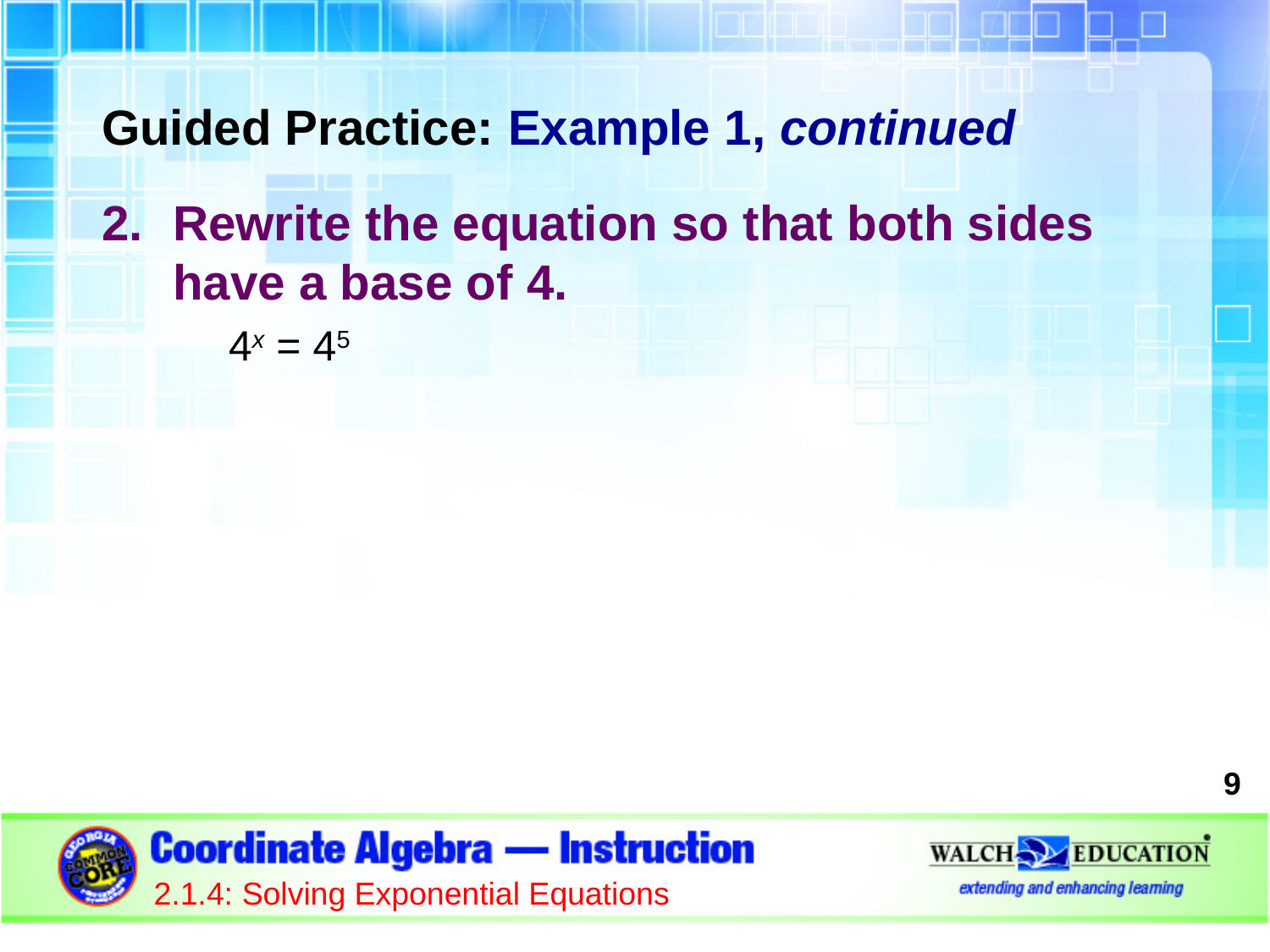

Guided Practice: Example 1, continued

Rewrite the equation so that both sides have a base of 4.
4x = 45

9
2.1.4: Solving Exponential Equations